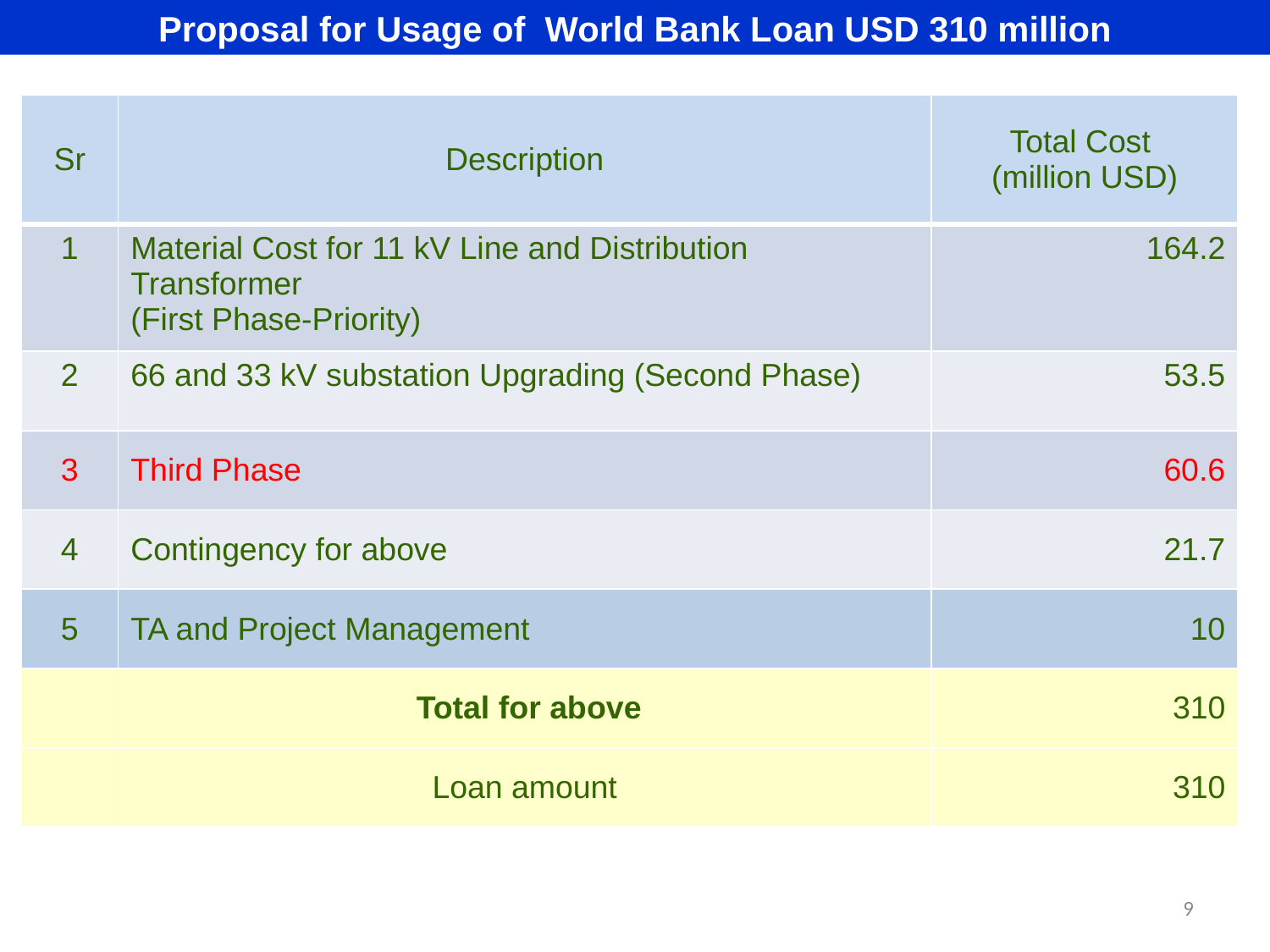

Proposal for Usage of  World Bank Loan USD 310 million
| Sr | Description | Total Cost (million USD) |
| --- | --- | --- |
| 1 | Material Cost for 11 kV Line and Distribution Transformer (First Phase-Priority) | 164.2 |
| 2 | 66 and 33 kV substation Upgrading (Second Phase) | 53.5 |
| 3 | Third Phase | 60.6 |
| 4 | Contingency for above | 21.7 |
| 5 | TA and Project Management | 10 |
|  | Total for above | 310 |
|  | Loan amount | 310 |
9